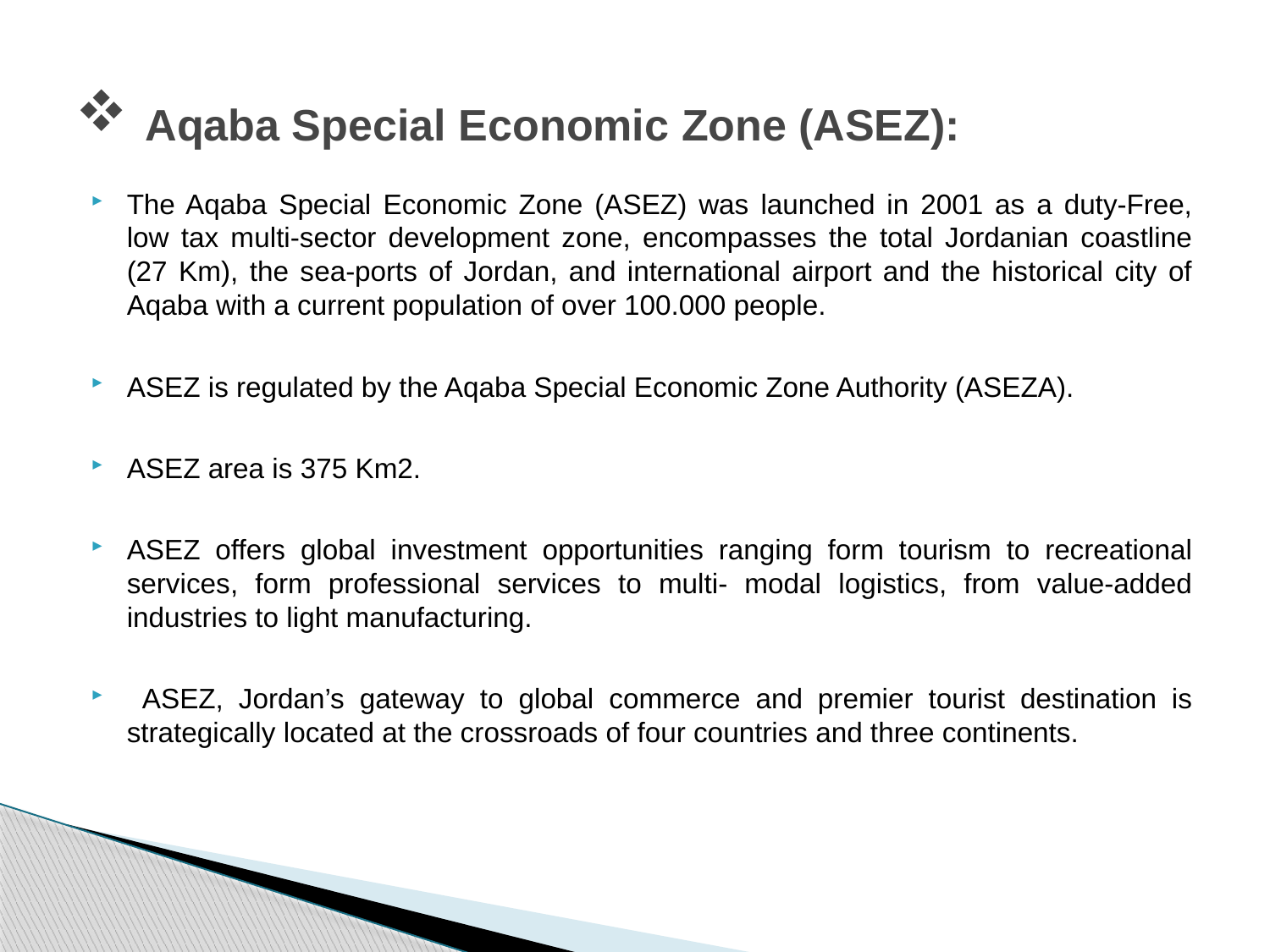

# Aqaba Special Economic Zone (ASEZ):
The Aqaba Special Economic Zone (ASEZ) was launched in 2001 as a duty-Free, low tax multi-sector development zone, encompasses the total Jordanian coastline (27 Km), the sea-ports of Jordan, and international airport and the historical city of Aqaba with a current population of over 100.000 people.

ASEZ is regulated by the Aqaba Special Economic Zone Authority (ASEZA).

ASEZ area is 375 Km2.

ASEZ offers global investment opportunities ranging form tourism to recreational services, form professional services to multi- modal logistics, from value-added industries to light manufacturing.

 ASEZ, Jordan’s gateway to global commerce and premier tourist destination is strategically located at the crossroads of four countries and three continents.